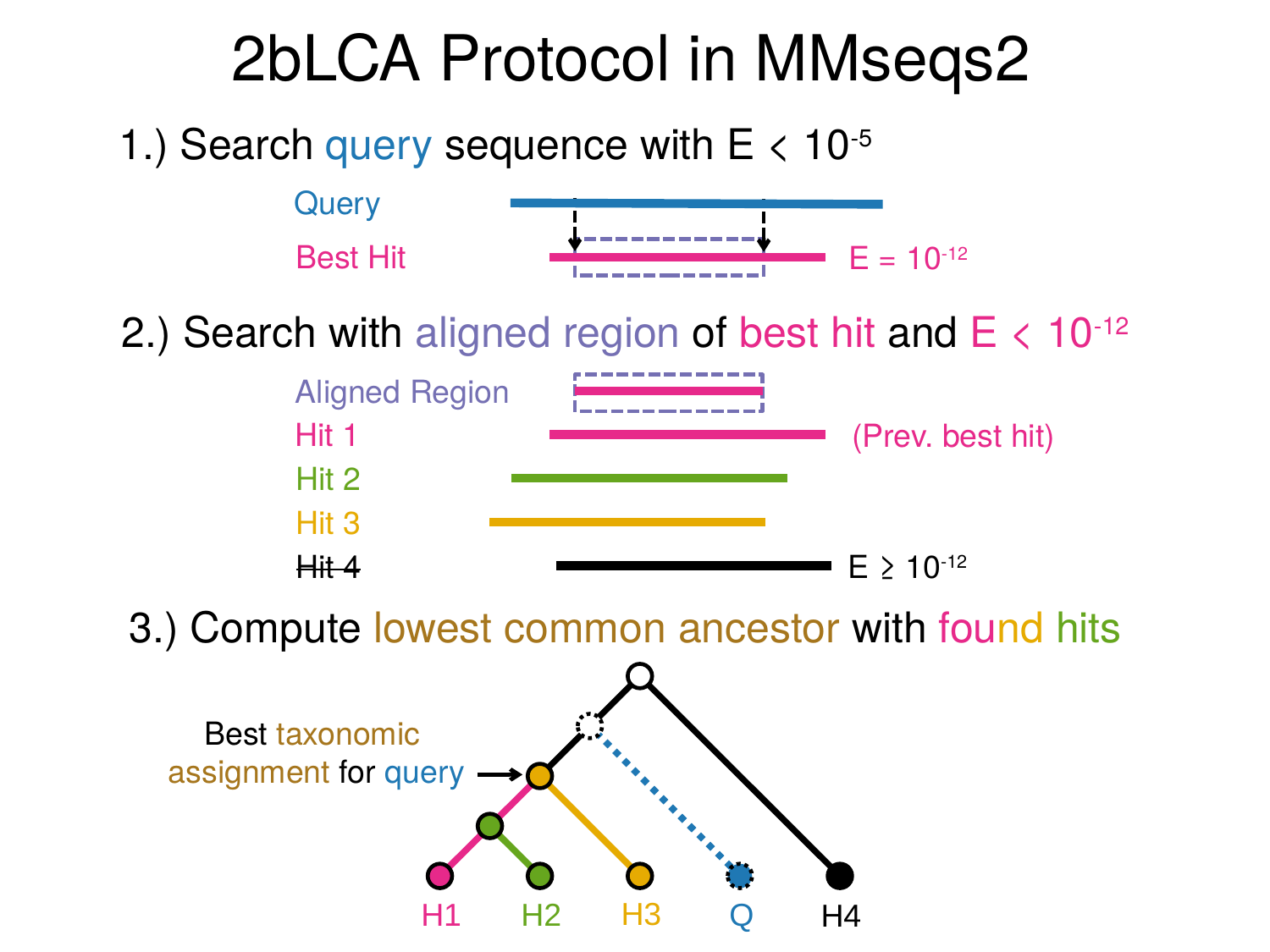

2bLCA Protocol in MMseqs2
1.) Search query sequence with E < 10-5
Query
Best Hit
E = 10-12

2.) Search with aligned region of best hit and E < 10-12
Aligned Region
Hit 1
Hit 2
Hit 3
Hit 4
E ≥ 10-12

(Prev. best hit)
3.) Compute lowest common ancestor with found hits

Best taxonomic
assignment for query

H3
Q
H2
H1
H4